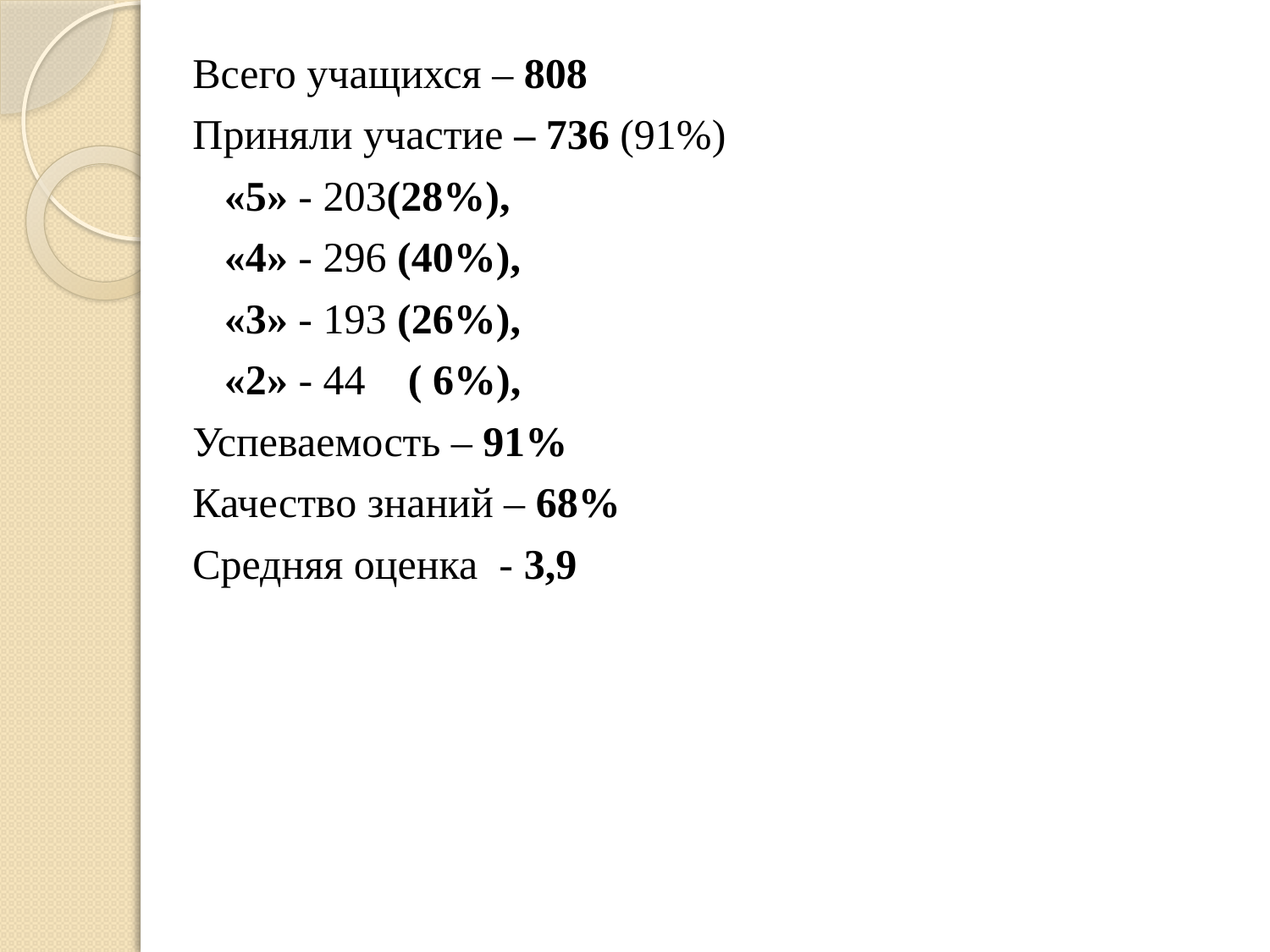

#
Всего учащихся – 808
Приняли участие – 736 (91%)
   «5» - 203(28%),
   «4» - 296 (40%),
   «3» - 193 (26%),
   «2» - 44    ( 6%),
Успеваемость – 91%
Качество знаний – 68%
Средняя оценка  - 3,9